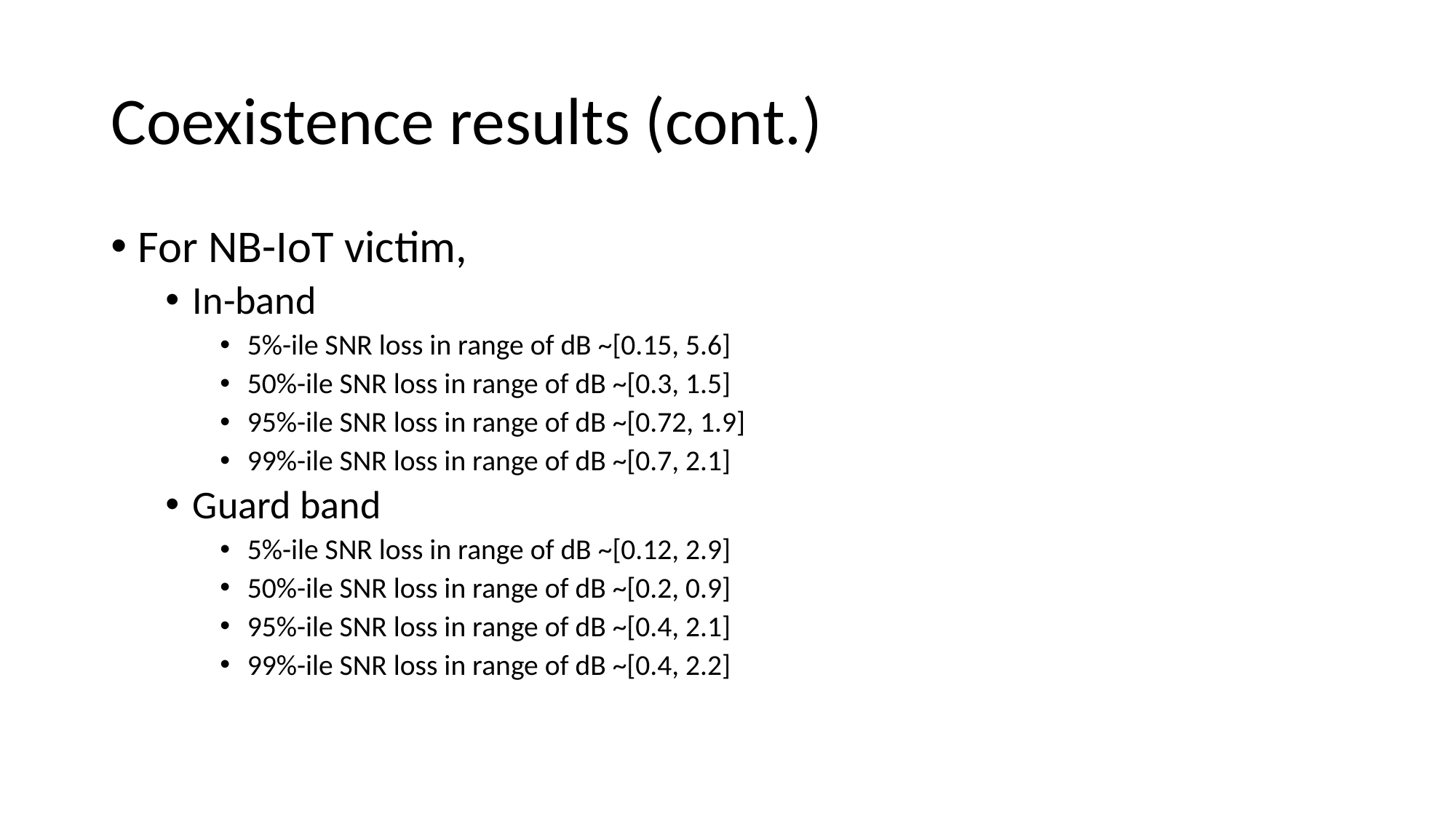

# Coexistence results (cont.)
For NB-IoT victim,
In-band
5%-ile SNR loss in range of dB ~[0.15, 5.6]
50%-ile SNR loss in range of dB ~[0.3, 1.5]
95%-ile SNR loss in range of dB ~[0.72, 1.9]
99%-ile SNR loss in range of dB ~[0.7, 2.1]
Guard band
5%-ile SNR loss in range of dB ~[0.12, 2.9]
50%-ile SNR loss in range of dB ~[0.2, 0.9]
95%-ile SNR loss in range of dB ~[0.4, 2.1]
99%-ile SNR loss in range of dB ~[0.4, 2.2]